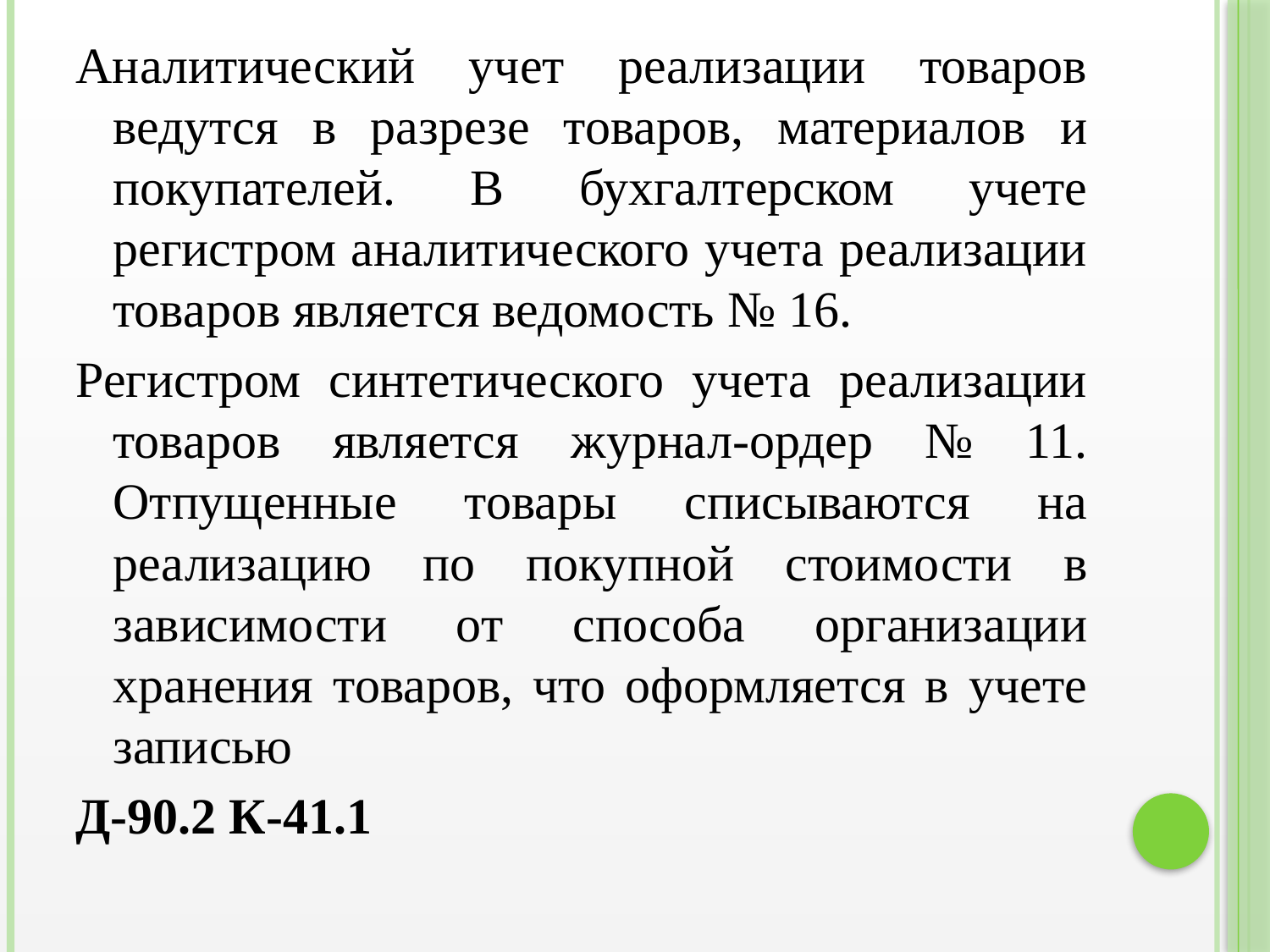

Аналитический учет реализации товаров ведутся в разрезе товаров, материалов и покупателей. В бухгалтерском учете регистром аналитического учета реализации товаров является ведомость № 16.
Регистром синтетического учета реализации товаров является журнал-ордер № 11. Отпущенные товары списываются на реализацию по покупной стоимости в зависимости от способа организации хранения товаров, что оформляется в учете записью
Д-90.2 К-41.1